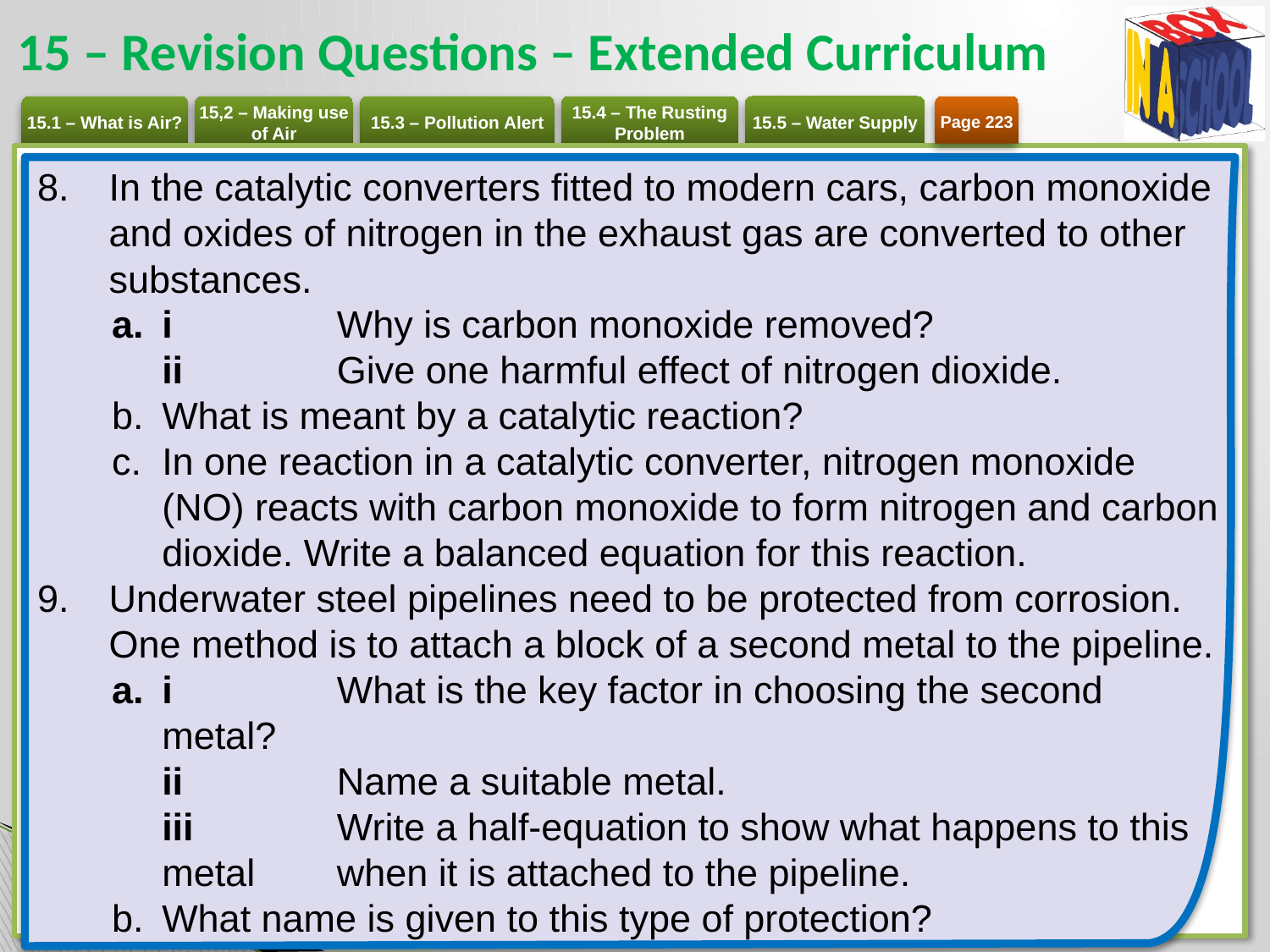

# 15 – Revision Questions – Extended Curriculum
Page 223
In the catalytic converters fitted to modern cars, carbon monoxide and oxides of nitrogen in the exhaust gas are converted to other substances.
i 	Why is carbon monoxide removed?
ii 	Give one harmful effect of nitrogen dioxide.
What is meant by a catalytic reaction?
In one reaction in a catalytic converter, nitrogen monoxide (NO) reacts with carbon monoxide to form nitrogen and carbon dioxide. Write a balanced equation for this reaction.
Underwater steel pipelines need to be protected from corrosion. One method is to attach a block of a second metal to the pipeline.
i 	What is the key factor in choosing the second metal?
ii 	Name a suitable metal.
iii 	Write a half-equation to show what happens to this metal 	when it is attached to the pipeline.
What name is given to this type of protection?